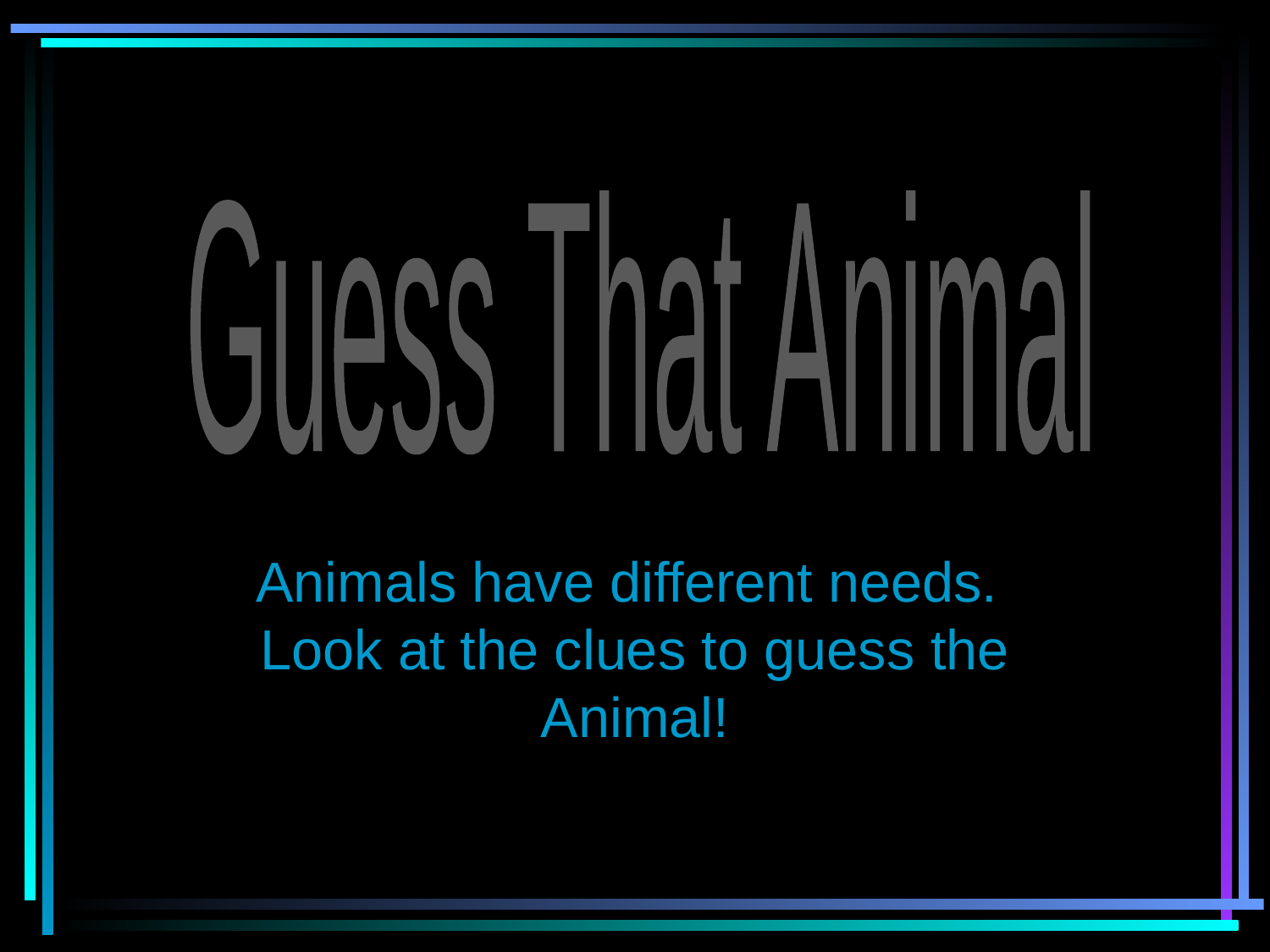

Guess That Animal
Animals have different needs.  Look at the clues to guess the Animal!